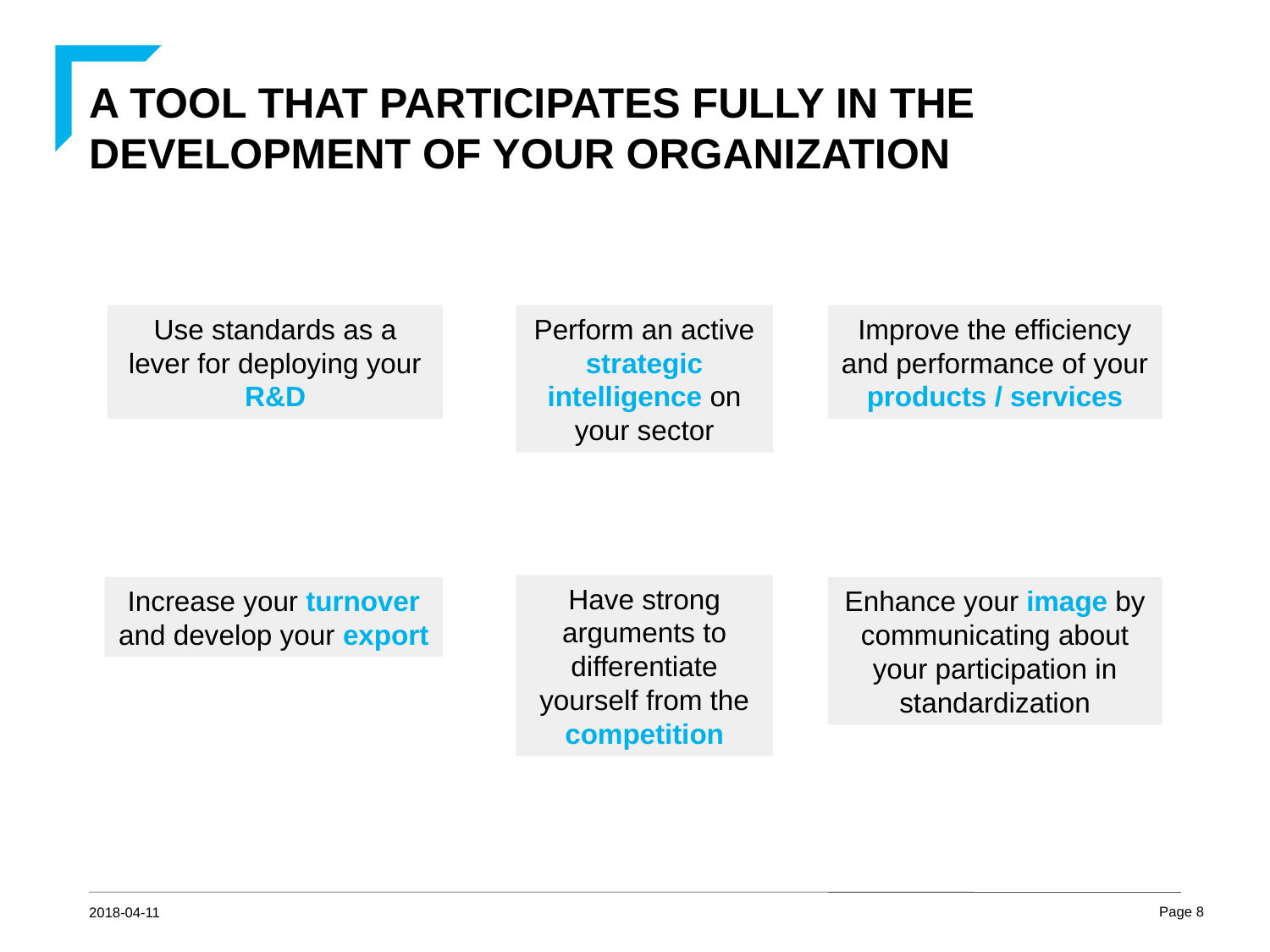

# A TOOL THAT PARTICIPATES FULLY IN THE DEVELOPMENT OF YOUR ORGANIZATION
Use standards as a lever for deploying your R&D
Perform an active strategic intelligence on your sector
Improve the efficiency and performance of your products / services
Have strong arguments to differentiate yourself from the competition
Increase your turnover and develop your export
Enhance your image by communicating about your participation in standardization
2018-04-11